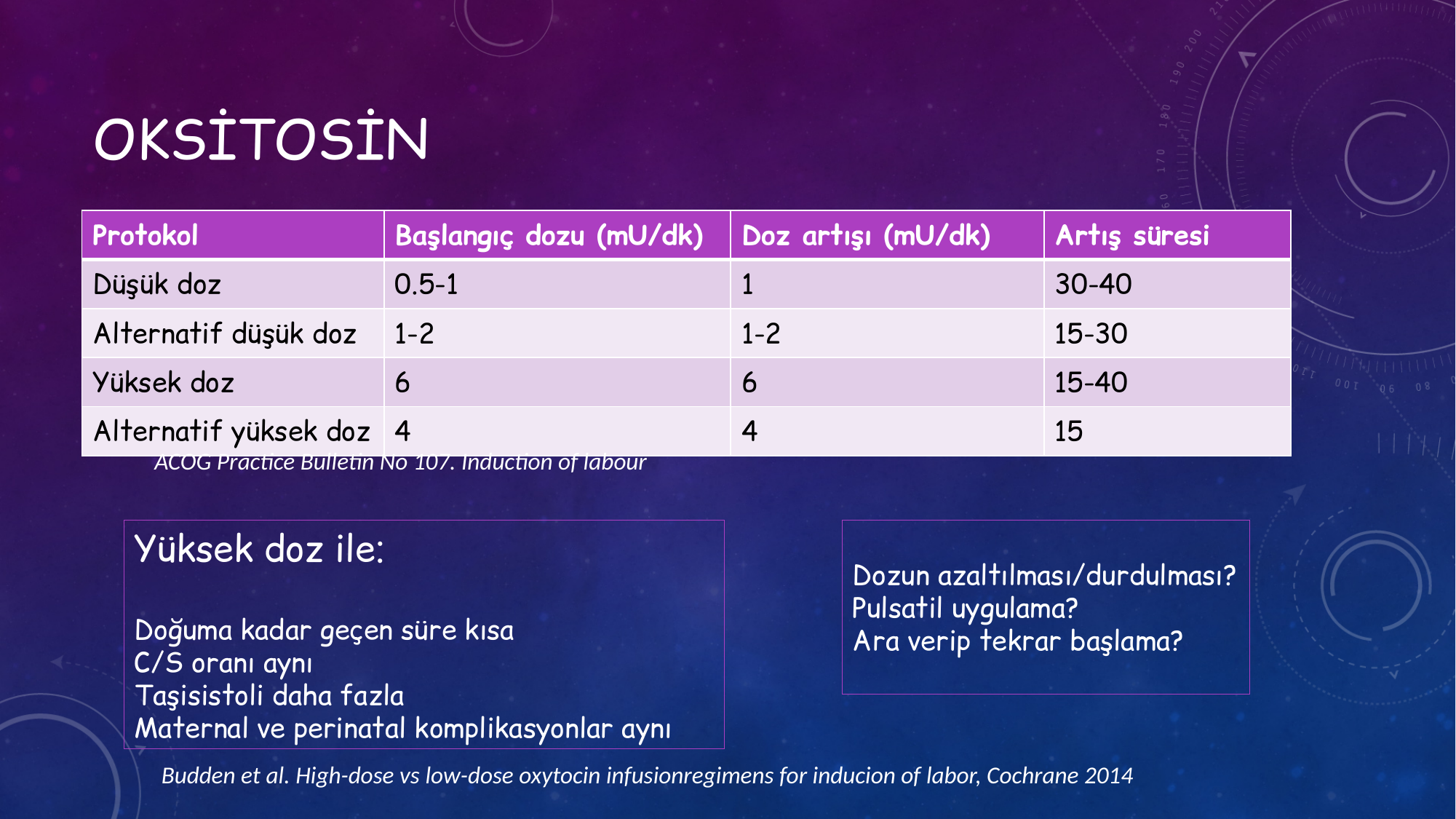

# Oksitosin
| Protokol | Başlangıç dozu (mU/dk) | Doz artışı (mU/dk) | Artış süresi |
| --- | --- | --- | --- |
| Düşük doz | 0.5-1 | 1 | 30-40 |
| Alternatif düşük doz | 1-2 | 1-2 | 15-30 |
| Yüksek doz | 6 | 6 | 15-40 |
| Alternatif yüksek doz | 4 | 4 | 15 |
ACOG Practice Bulletin No 107. Induction of labour
Yüksek doz ile:

Doğuma kadar geçen süre kısa
C/S oranı aynı
Taşisistoli daha fazla
Maternal ve perinatal komplikasyonlar aynı

Dozun azaltılması/durdulması?
Pulsatil uygulama?
Ara verip tekrar başlama?

Budden et al. High-dose vs low-dose oxytocin infusionregimens for inducion of labor, Cochrane 2014